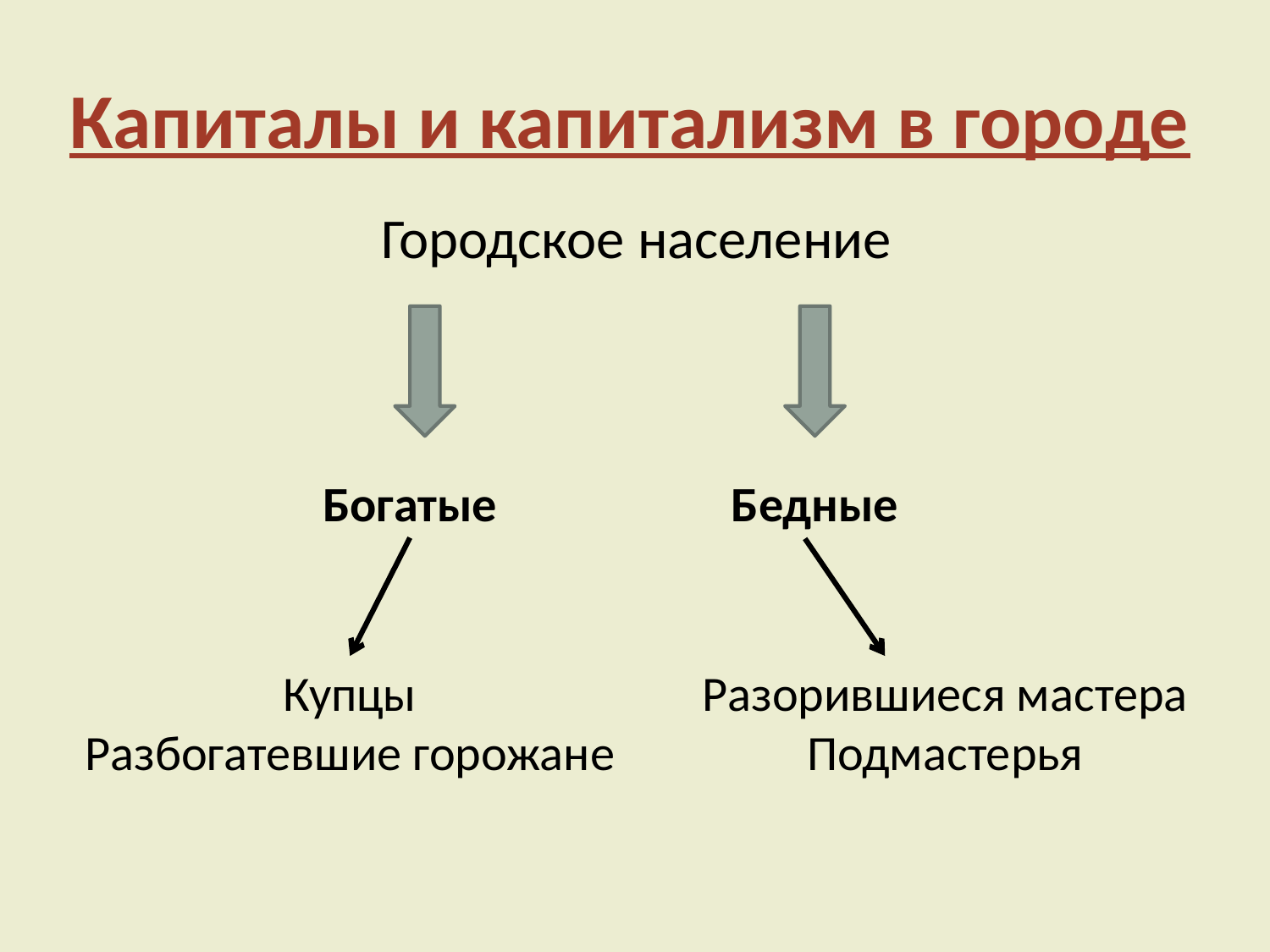

# Капиталы и капитализм в городе
Городское население

Богатые
Бедные
Купцы
Разбогатевшие горожане
Разорившиеся мастера
Подмастерья